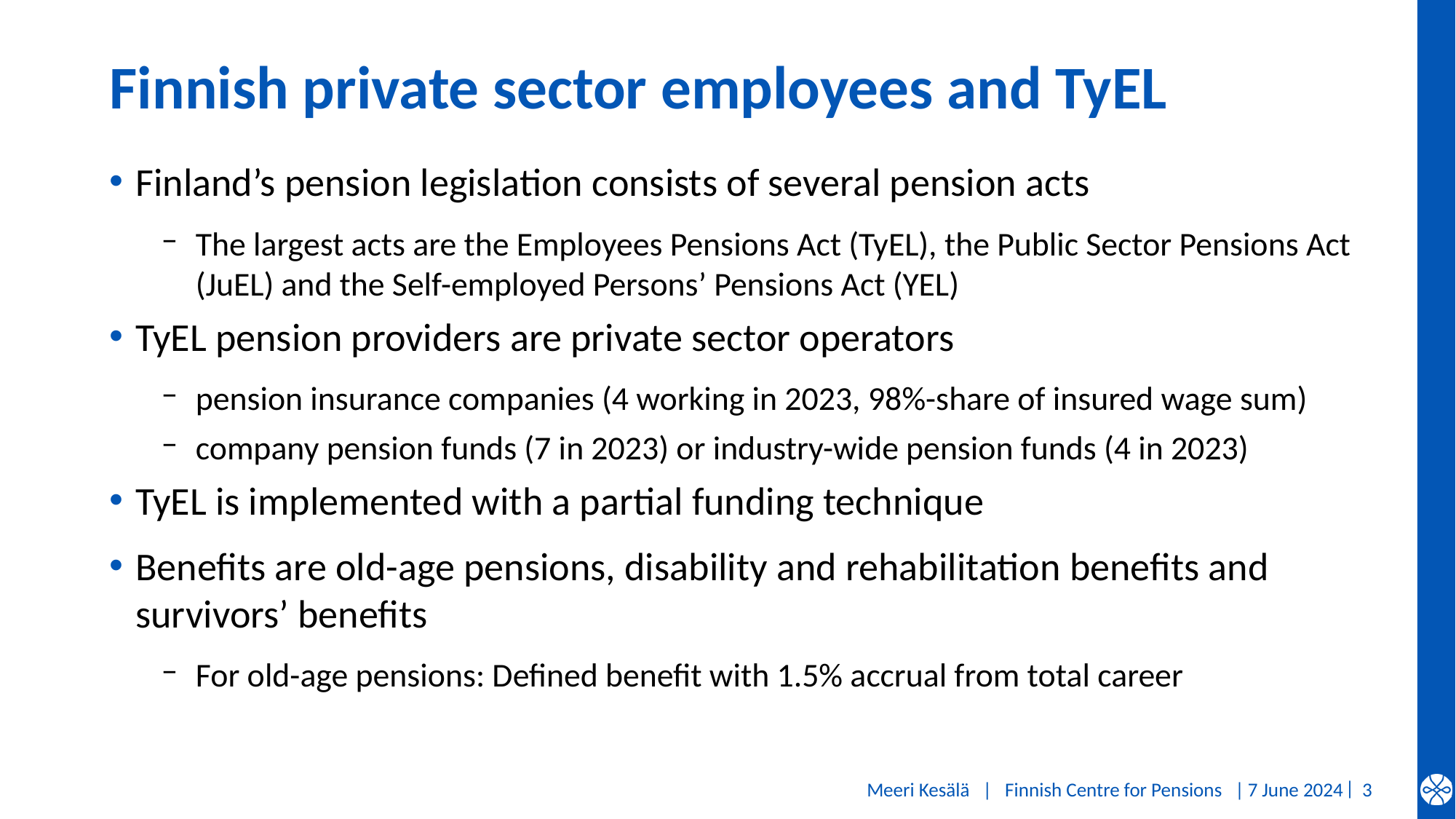

# Finnish private sector employees and TyEL
Finland’s pension legislation consists of several pension acts
The largest acts are the Employees Pensions Act (TyEL), the Public Sector Pensions Act (JuEL) and the Self-employed Persons’ Pensions Act (YEL)
TyEL pension providers are private sector operators
pension insurance companies (4 working in 2023, 98%-share of insured wage sum)
company pension funds (7 in 2023) or industry-wide pension funds (4 in 2023)
TyEL is implemented with a partial funding technique
Benefits are old-age pensions, disability and rehabilitation benefits and survivors’ benefits
For old-age pensions: Defined benefit with 1.5% accrual from total career
Meeri Kesälä   |   Finnish Centre for Pensions   |
7 June 2024
3